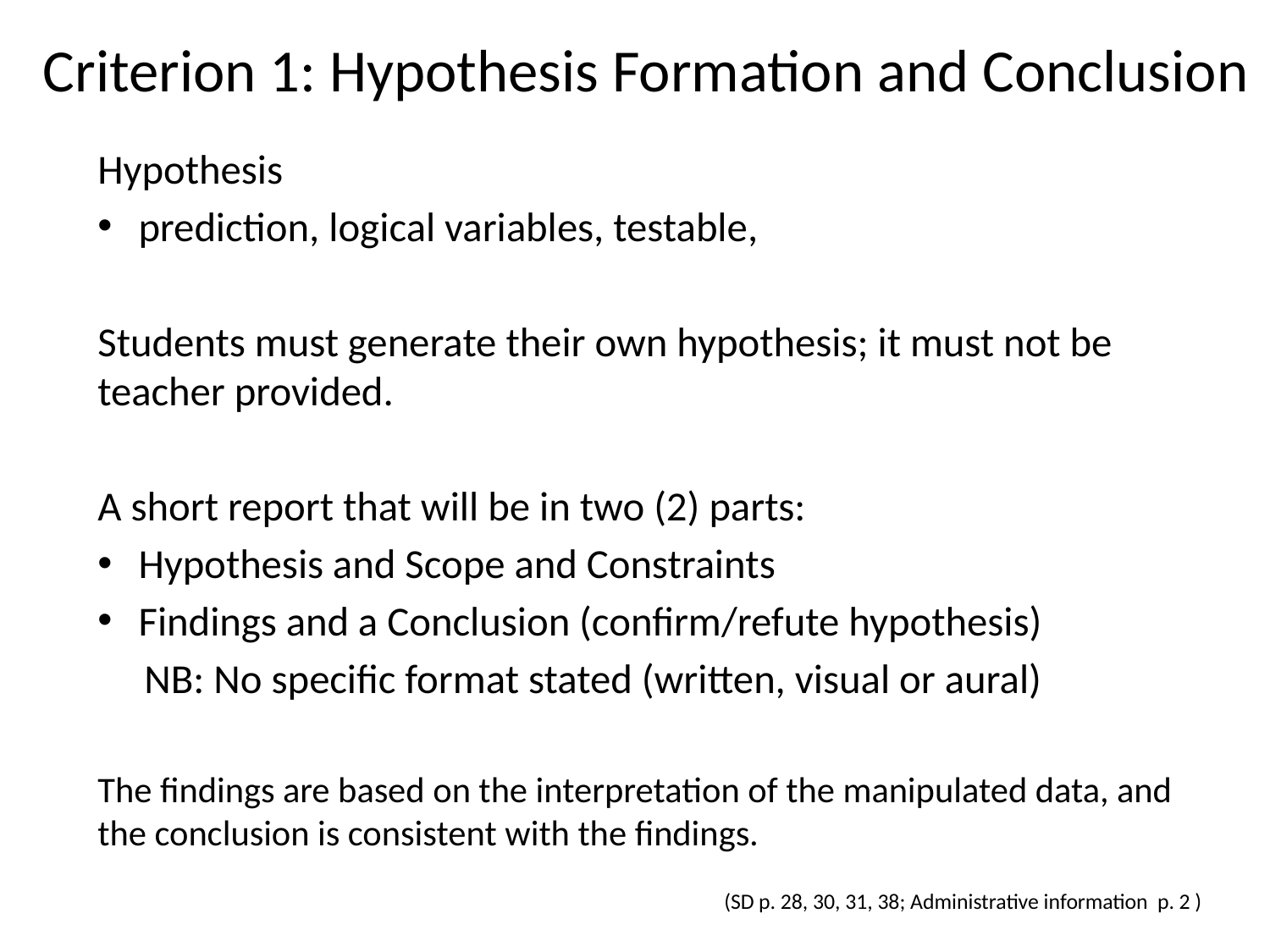

# Criterion 1: Hypothesis Formation and Conclusion
Hypothesis
prediction, logical variables, testable,

Students must generate their own hypothesis; it must not be teacher provided.

A short report that will be in two (2) parts:
Hypothesis and Scope and Constraints
Findings and a Conclusion (confirm/refute hypothesis)
     NB: No specific format stated (written, visual or aural)

The findings are based on the interpretation of the manipulated data, and the conclusion is consistent with the findings.

(SD p. 28, 30, 31, 38; Administrative information  p. 2 )